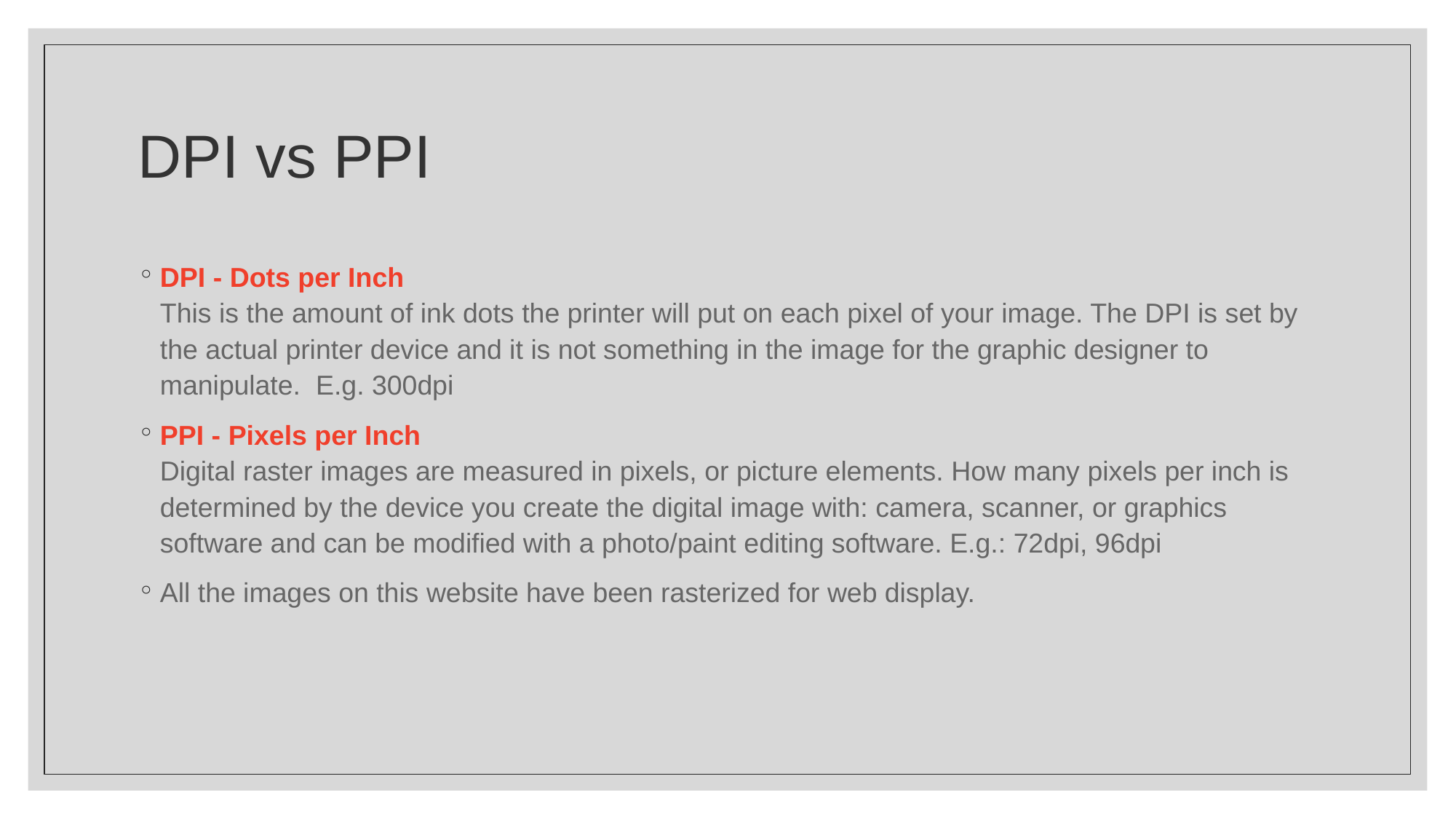

# DPI vs PPI
DPI - Dots per Inch
This is the amount of ink dots the printer will put on each pixel of your image. The DPI is set by the actual printer device and it is not something in the image for the graphic designer to manipulate.  E.g. 300dpi
PPI - Pixels per Inch
Digital raster images are measured in pixels, or picture elements. How many pixels per inch is determined by the device you create the digital image with: camera, scanner, or graphics software and can be modified with a photo/paint editing software. E.g.: 72dpi, 96dpi
All the images on this website have been rasterized for web display.